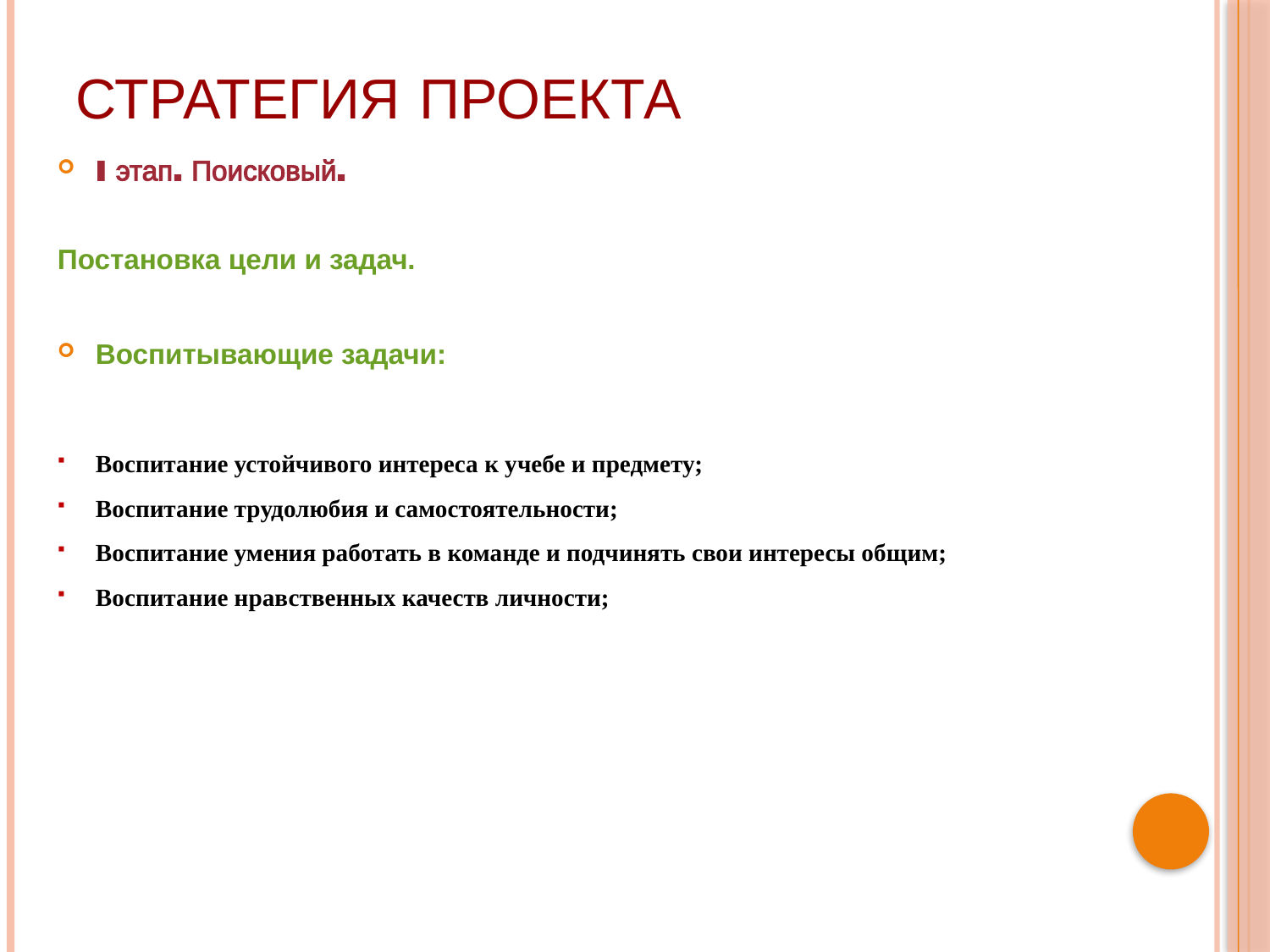

# Стратегия проекта
I этап. Поисковый.

Постановка цели и задач.

Воспитывающие задачи:

Воспитание устойчивого интереса к учебе и предмету;
Воспитание трудолюбия и самостоятельности;
Воспитание умения работать в команде и подчинять свои интересы общим;
Воспитание нравственных качеств личности;